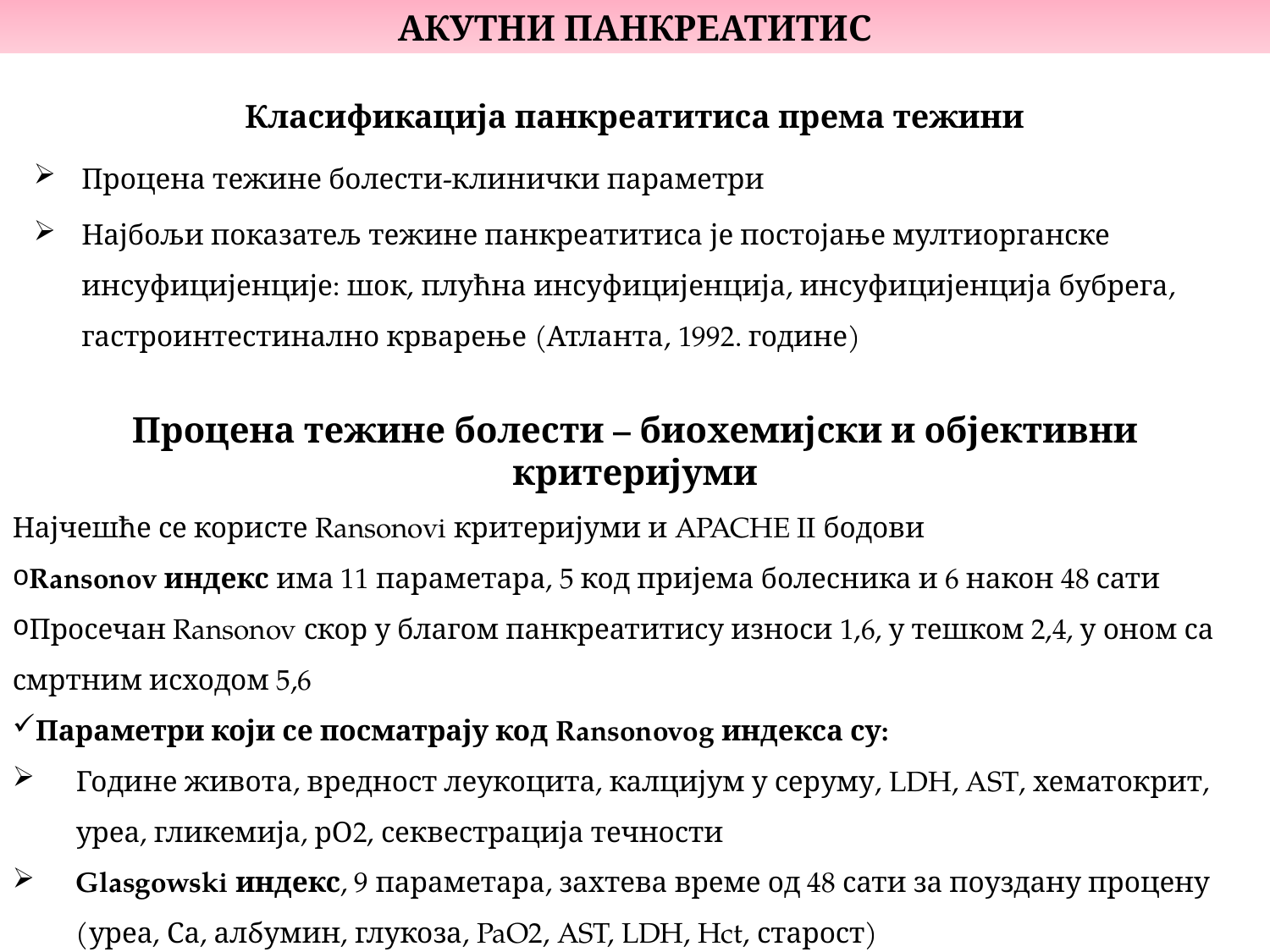

АКУТНИ ПАНКРЕАТИТИС
# Класификација панкреатитиса према тежини
Процена тежине болести-клинички параметри
Најбољи показатељ тежине панкреатитиса је постојање мултиорганске инсуфицијенције: шок, плућна инсуфицијенција, инсуфицијенција бубрега, гастроинтестинално крварење (Атланта, 1992. године)

Процена тежине болести – биохемијски и објективни критеријуми
Најчешће се користе Ransonovi критеријуми и APACHE II бодови
Ransonov индекс има 11 параметара, 5 код пријема болесника и 6 након 48 сати
Просечан Ransonov скор у благом панкреатитису износи 1,6, у тешком 2,4, у оном са смртним исходом 5,6
Параметри који се посматрају код Ransonovog индекса су:
Године живота, вредност леукоцита, калцијум у серуму, LDH, AST, хематокрит, уреа, гликемија, рО2, секвестрација течности
Glasgowski индекс, 9 параметара, захтева време од 48 сати за поуздану процену (уреа, Са, албумин, глукоза, PaO2, AST, LDH, Hct, старост)